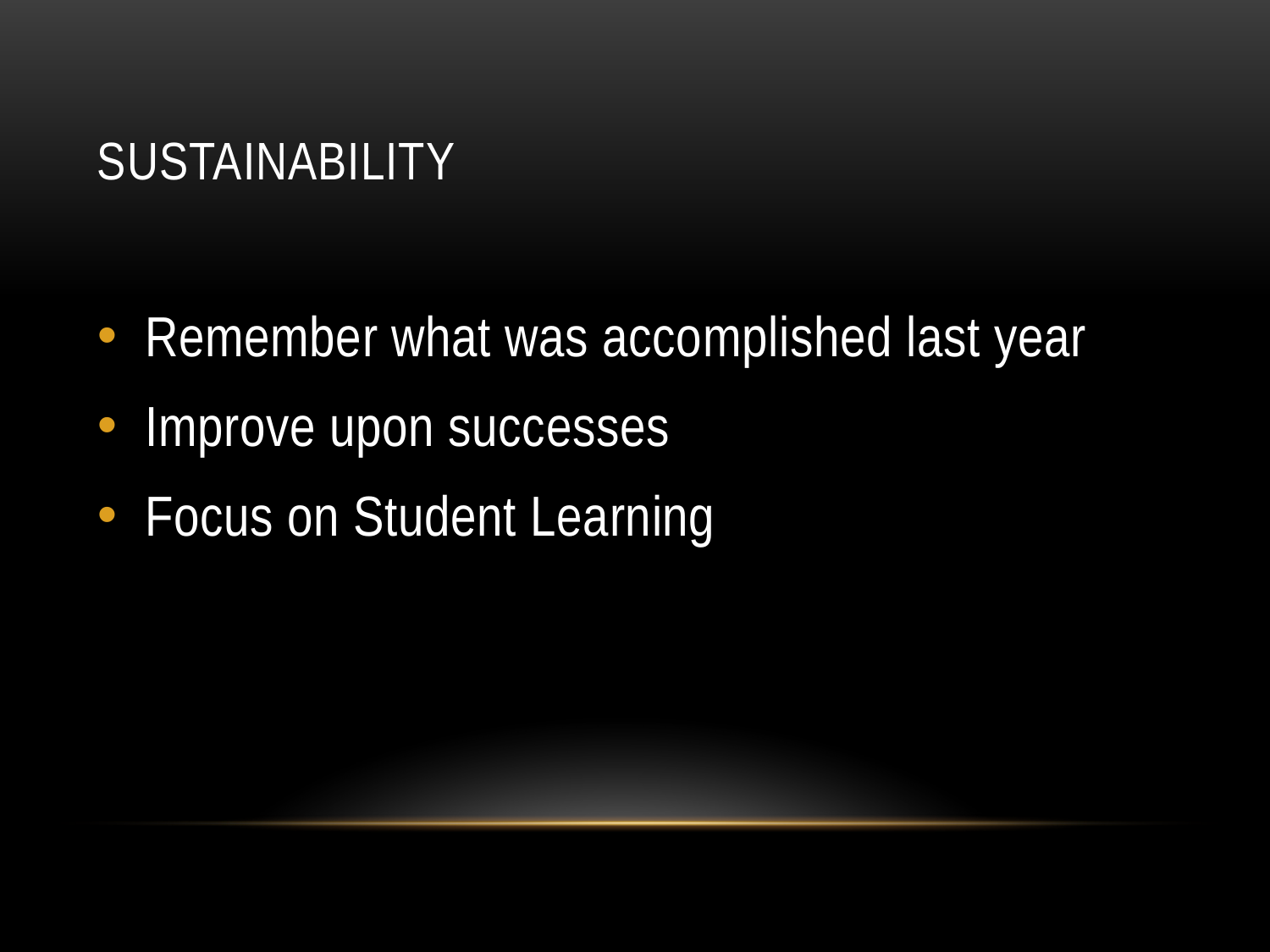

# Sustainability
Remember what was accomplished last year
Improve upon successes
Focus on Student Learning